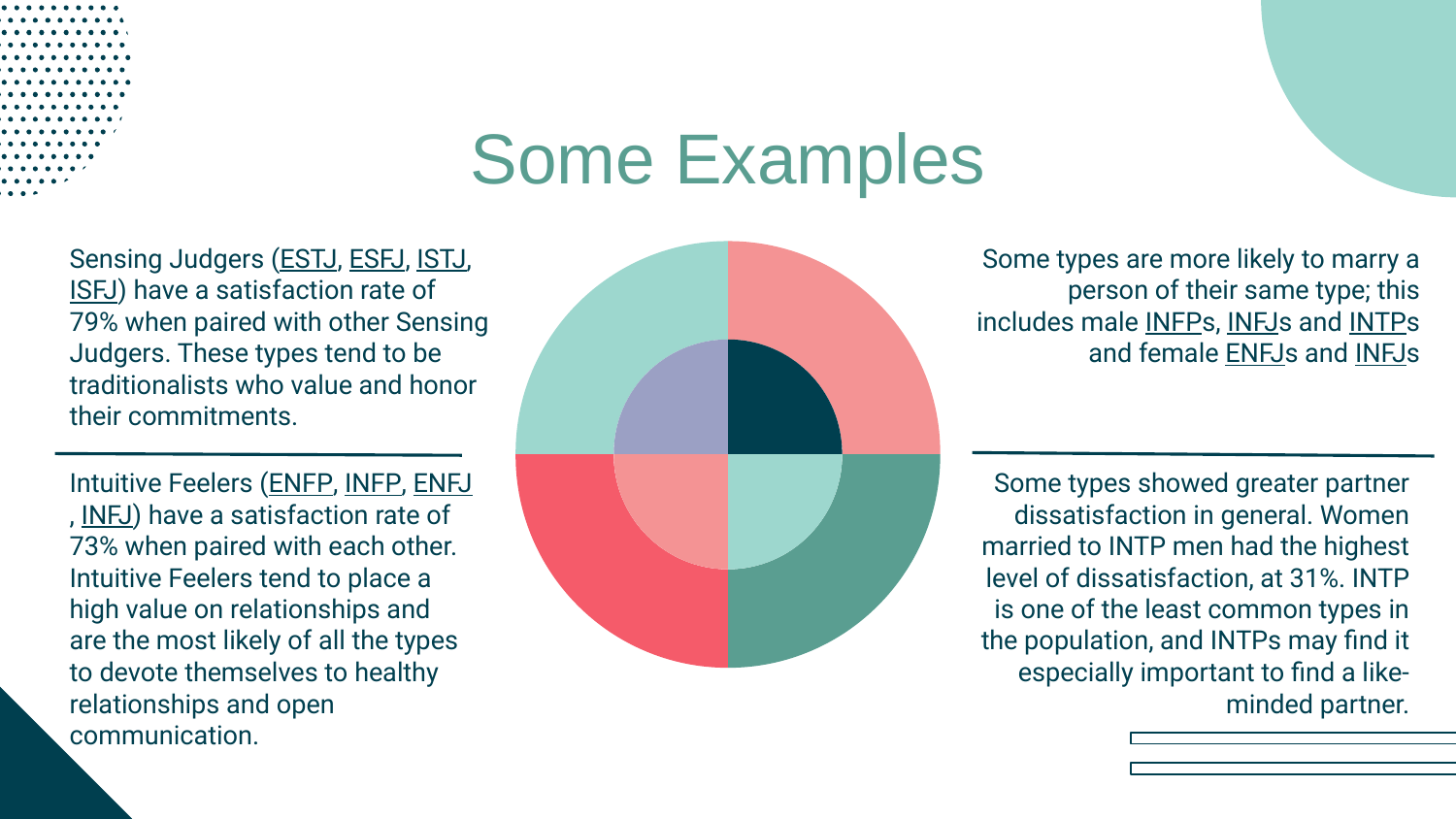

Do not Resuscitate
Some Examples
Sensing Judgers (ESTJ, ESFJ, ISTJ, ISFJ) have a satisfaction rate of 79% when paired with other Sensing Judgers. These types tend to be traditionalists who value and honor their commitments.

Some types are more likely to marry a person of their same type; this includes male INFPs, INFJs and INTPs and female ENFJs and INFJs

Do not Respond
#
Intuitive Feelers (ENFP, INFP, ENFJ, INFJ) have a satisfaction rate of 73% when paired with each other. Intuitive Feelers tend to place a high value on relationships and are the most likely of all the types to devote themselves to healthy relationships and open communication.

Some types showed greater partner dissatisfaction in general. Women married to INTP men had the highest level of dissatisfaction, at 31%. INTP is one of the least common types in the population, and INTPs may find it especially important to find a like-minded partner.

Do not Discuss